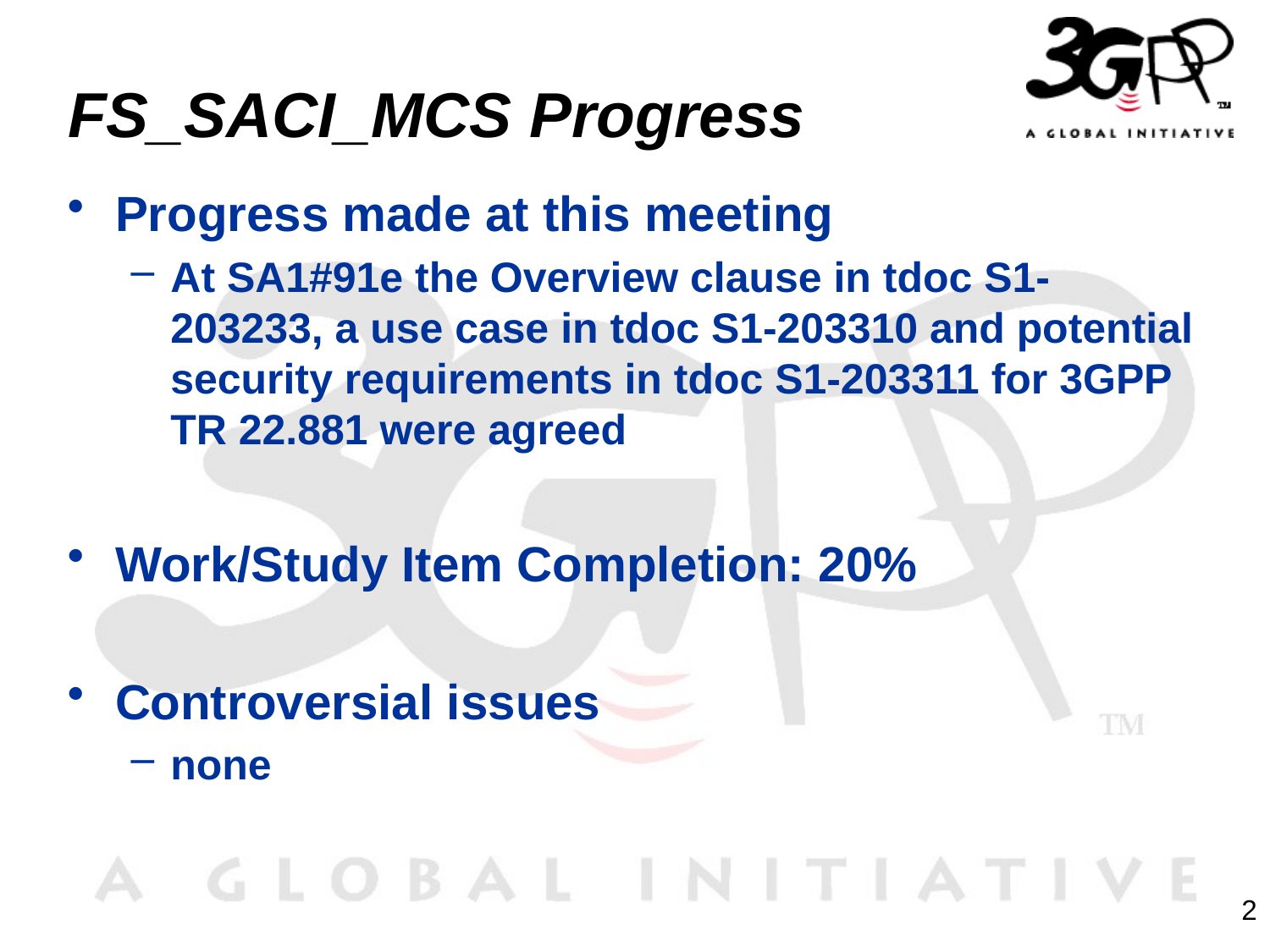

# FS_SACI_MCS Progress
Progress made at this meeting
At SA1#91e the Overview clause in tdoc S1-203233, a use case in tdoc S1-203310 and potential security requirements in tdoc S1-203311 for 3GPP TR 22.881 were agreed

Work/Study Item Completion: 20%

Controversial issues
none
2